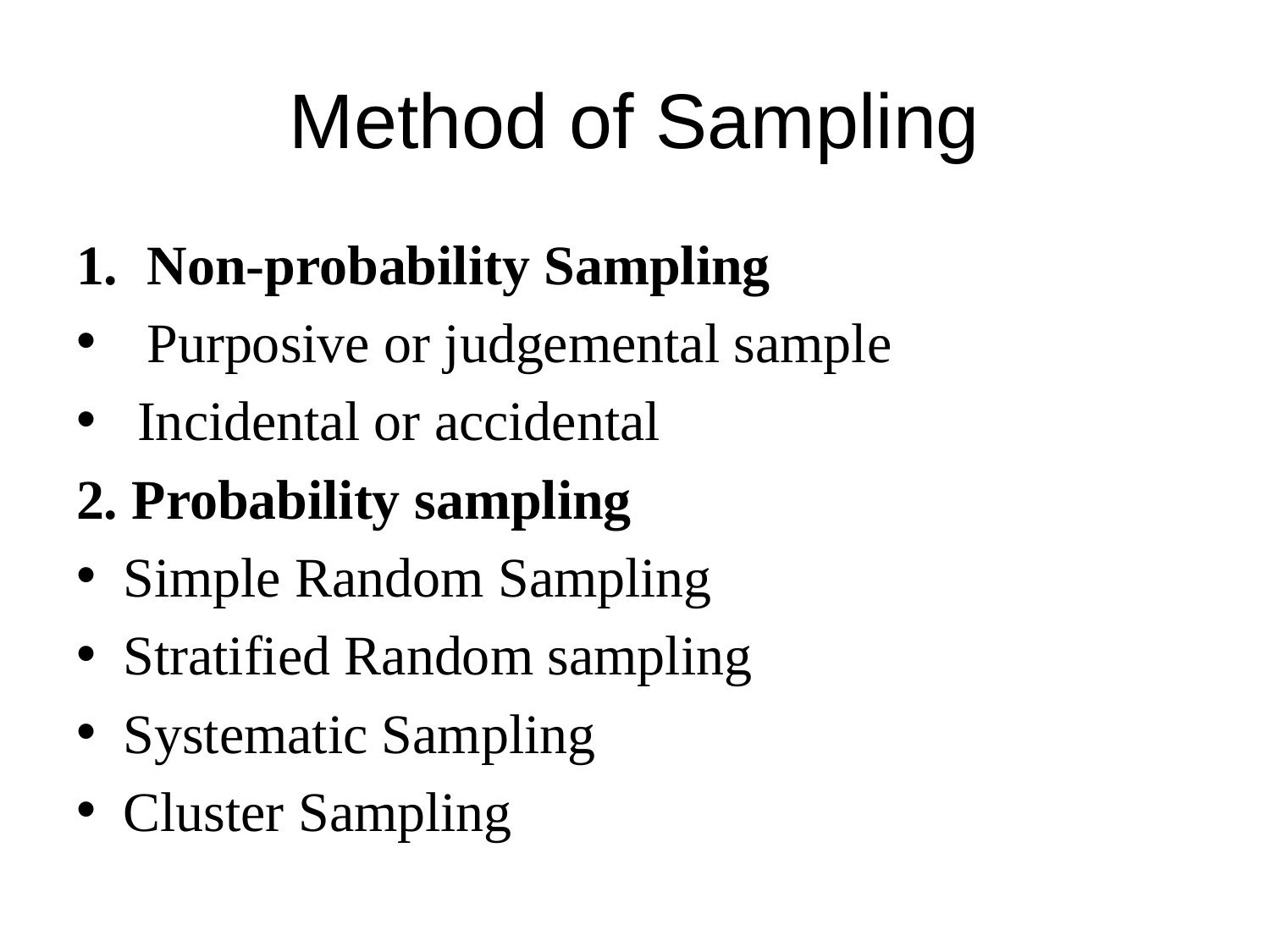

# Method of Sampling
Non-probability Sampling
Purposive or judgemental sample
 Incidental or accidental
2. Probability sampling
Simple Random Sampling
Stratified Random sampling
Systematic Sampling
Cluster Sampling